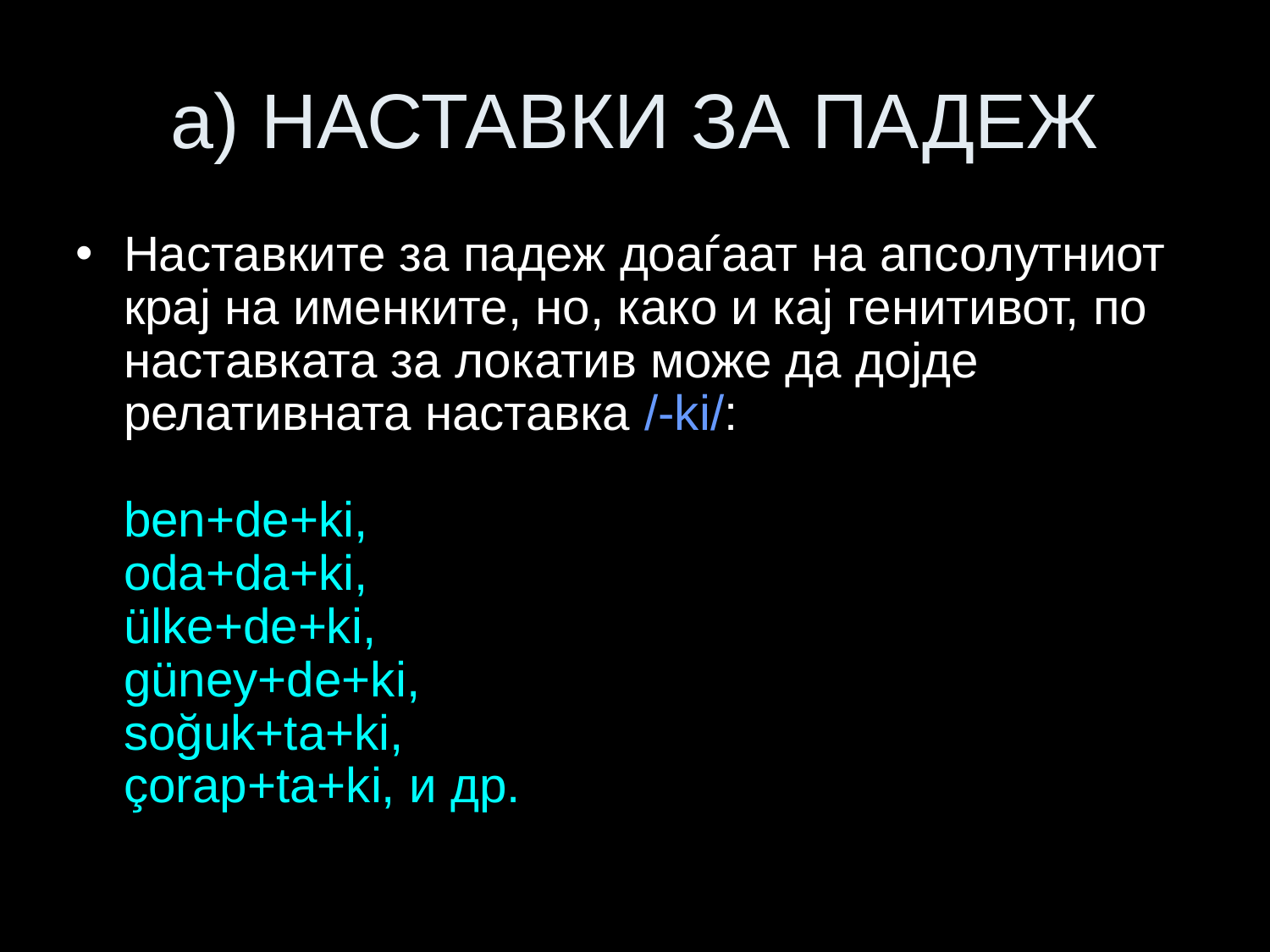

# a) НАСТАВКИ ЗА ПАДЕЖ
Наставките за падеж доаѓаат на апсолутниот крај на именките, но, како и кај генитивот, по наставката за локатив може да дојде релативната наставка /-ki/:
ben+de+ki,
oda+da+ki,
ülke+de+ki,
güney+de+ki,
soğuk+ta+ki,
çorap+ta+ki, и др.